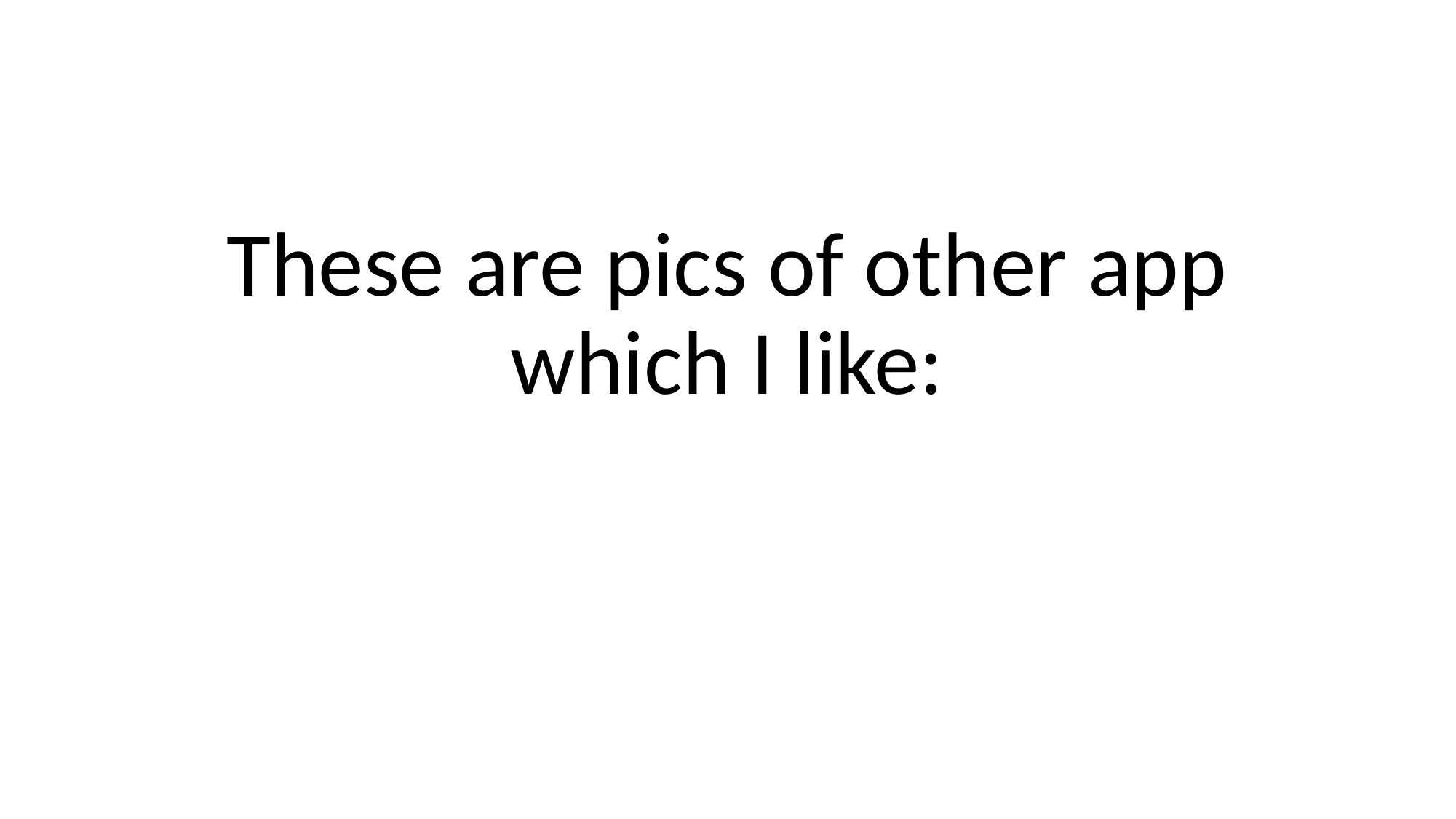

# These are pics of other app which I like: